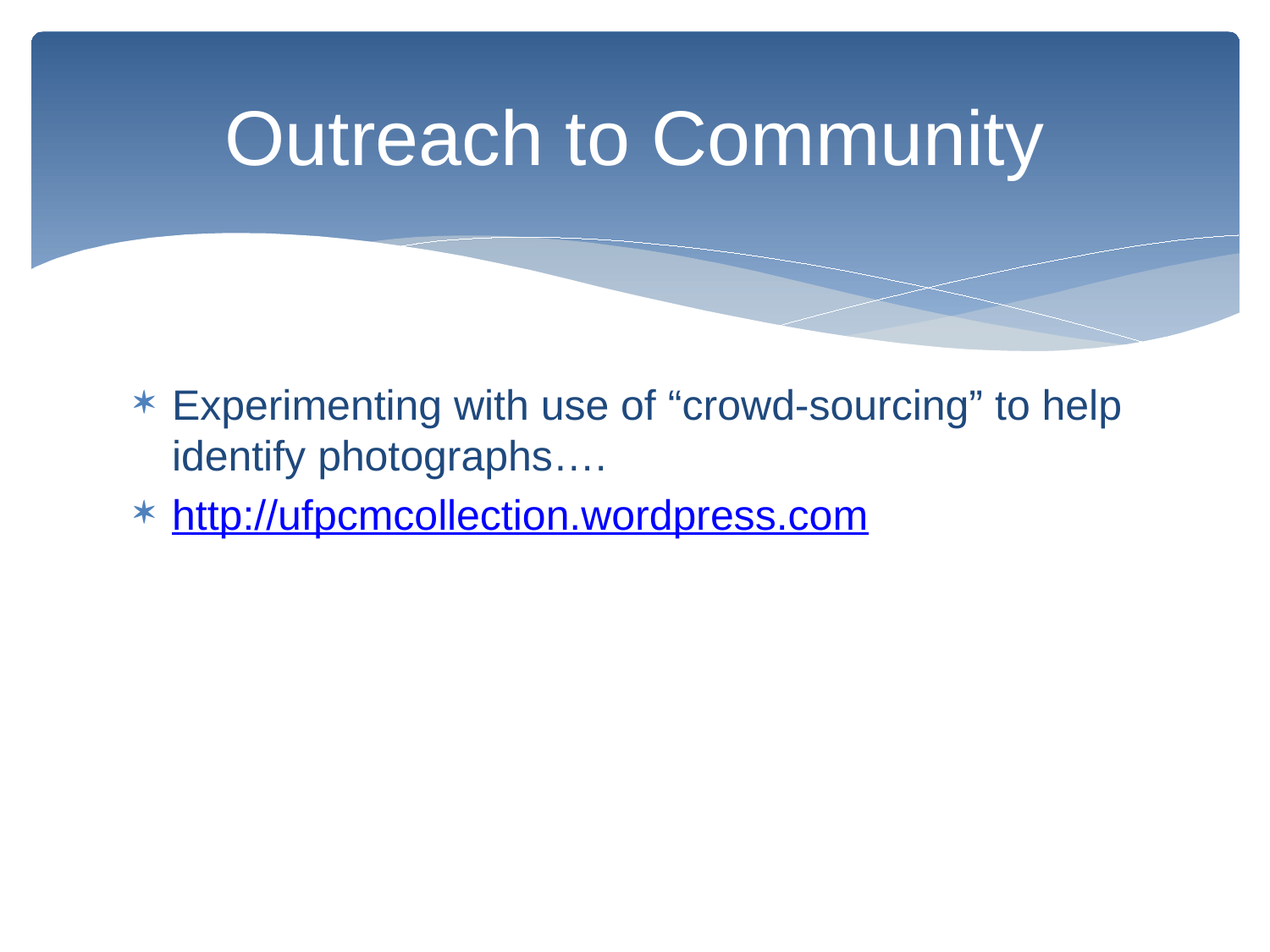

# Outreach to Community
Experimenting with use of “crowd-sourcing” to help identify photographs….
http://ufpcmcollection.wordpress.com